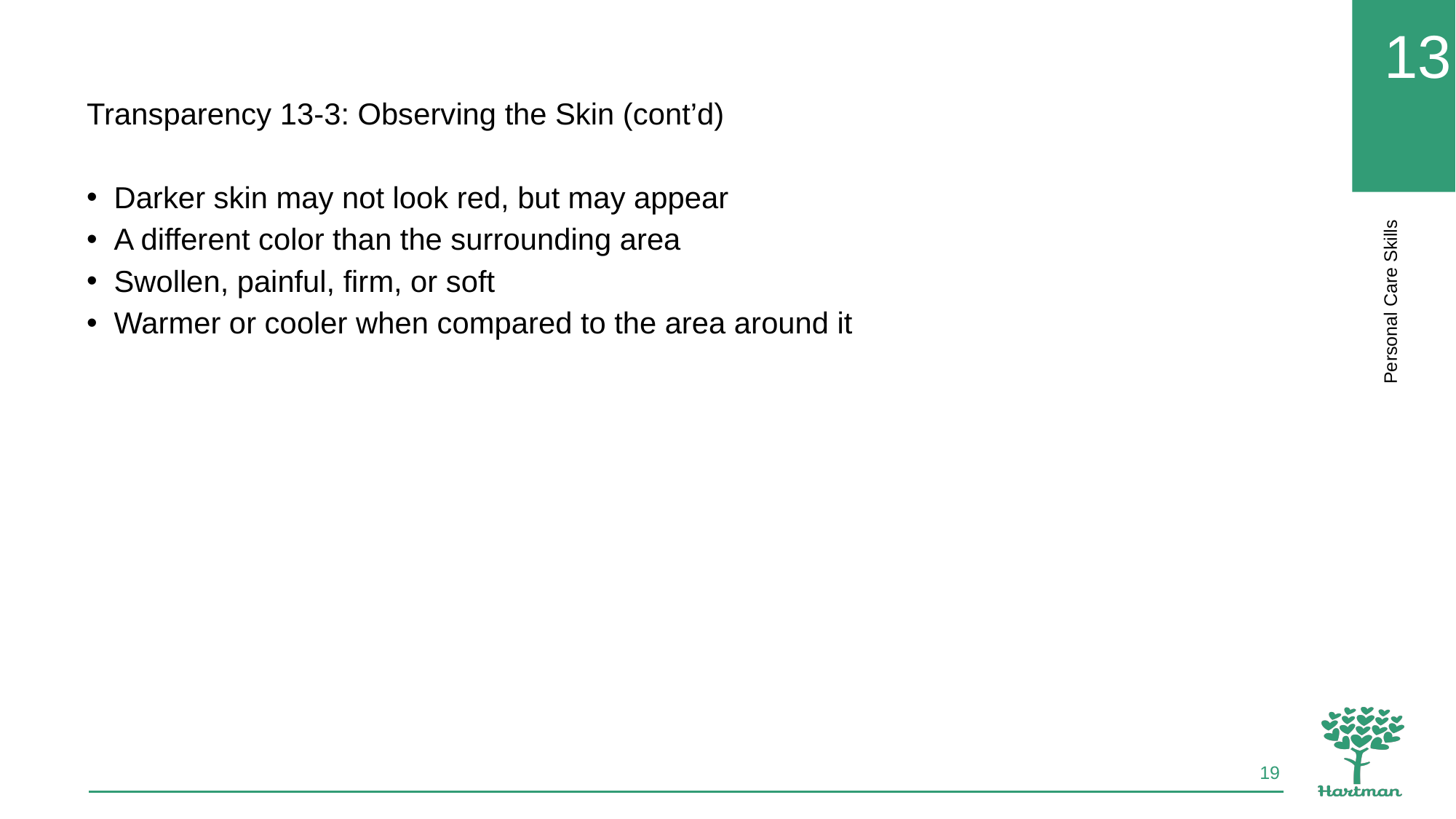

Transparency 13-3: Observing the Skin (cont’d)

Darker skin may not look red, but may appear
A different color than the surrounding area
Swollen, painful, firm, or soft
Warmer or cooler when compared to the area around it

19